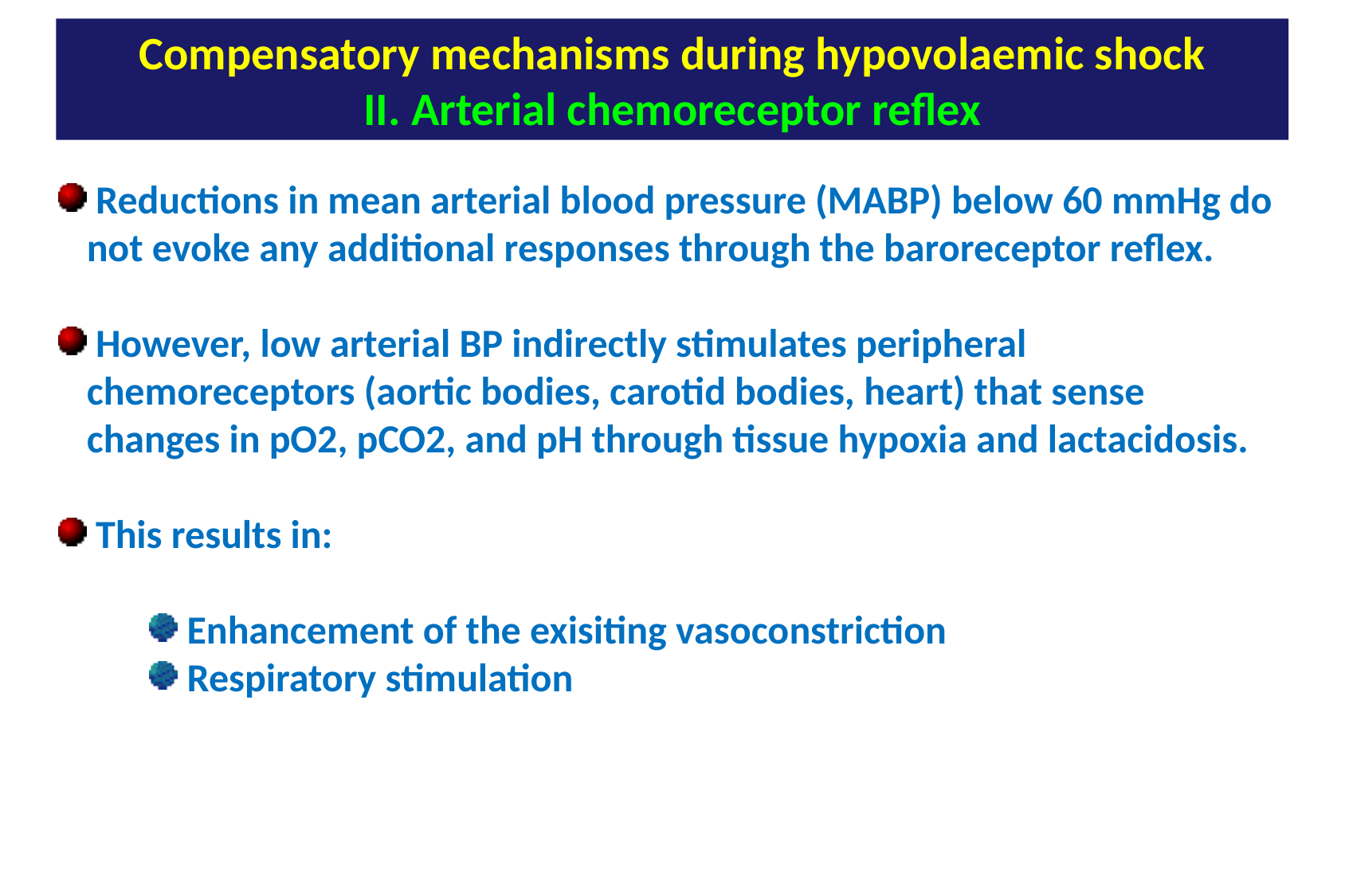

Compensatory mechanisms during hypovolaemic shock
II. Arterial chemoreceptor reflex

 Reductions in mean arterial blood pressure (MABP) below 60 mmHg do not evoke any additional responses through the baroreceptor reflex.

 However, low arterial BP indirectly stimulates peripheral chemoreceptors (aortic bodies, carotid bodies, heart) that sense changes in pO2, pCO2, and pH through tissue hypoxia and lactacidosis.

 This results in:

 Enhancement of the exisiting vasoconstriction
 Respiratory stimulation